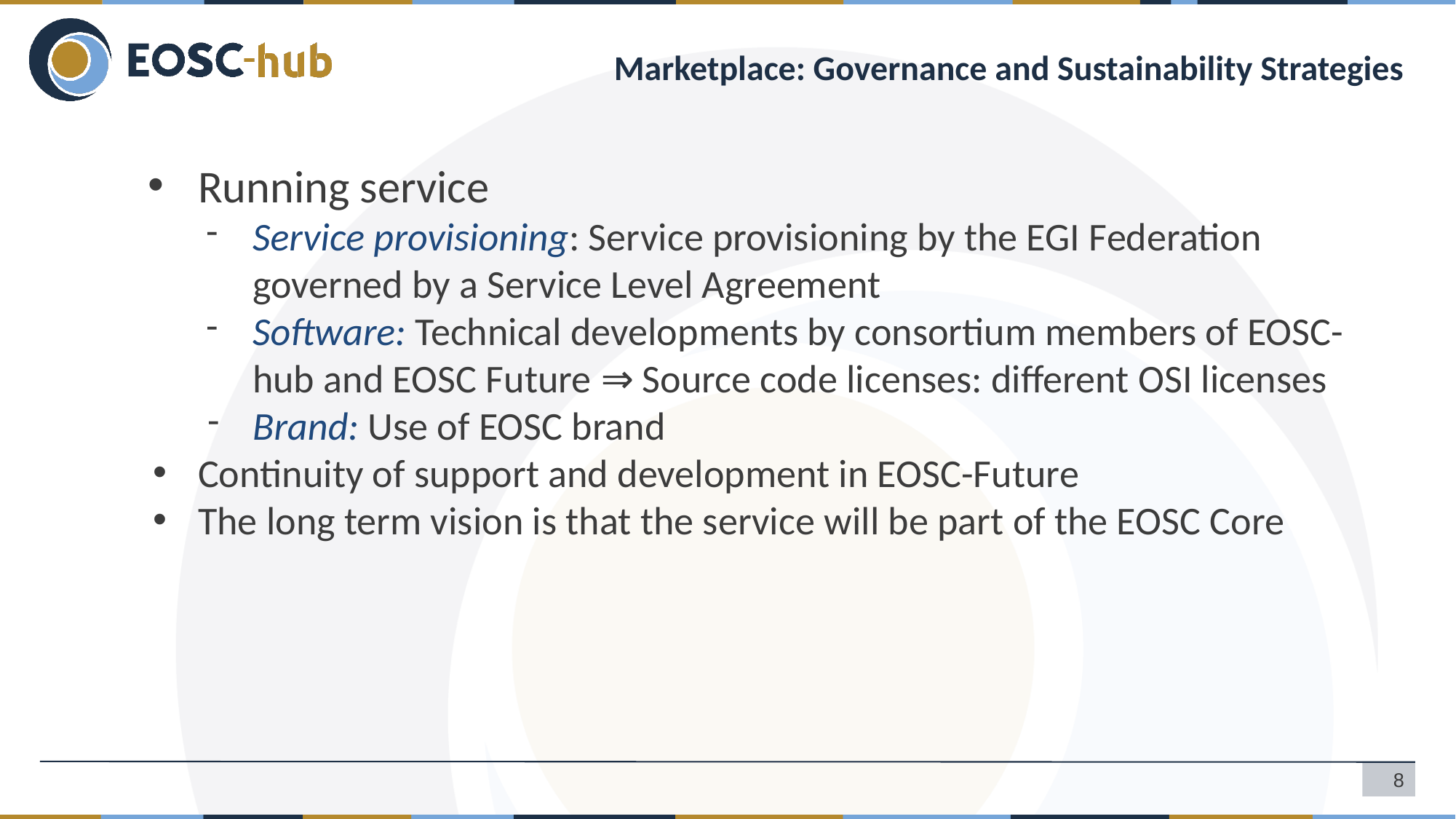

# Marketplace: Governance and Sustainability Strategies
Running service
Service provisioning: Service provisioning by the EGI Federation governed by a Service Level Agreement
Software: Technical developments by consortium members of EOSC-hub and EOSC Future ⇒ Source code licenses: different OSI licenses
Brand: Use of EOSC brand
Continuity of support and development in EOSC-Future
The long term vision is that the service will be part of the EOSC Core

8